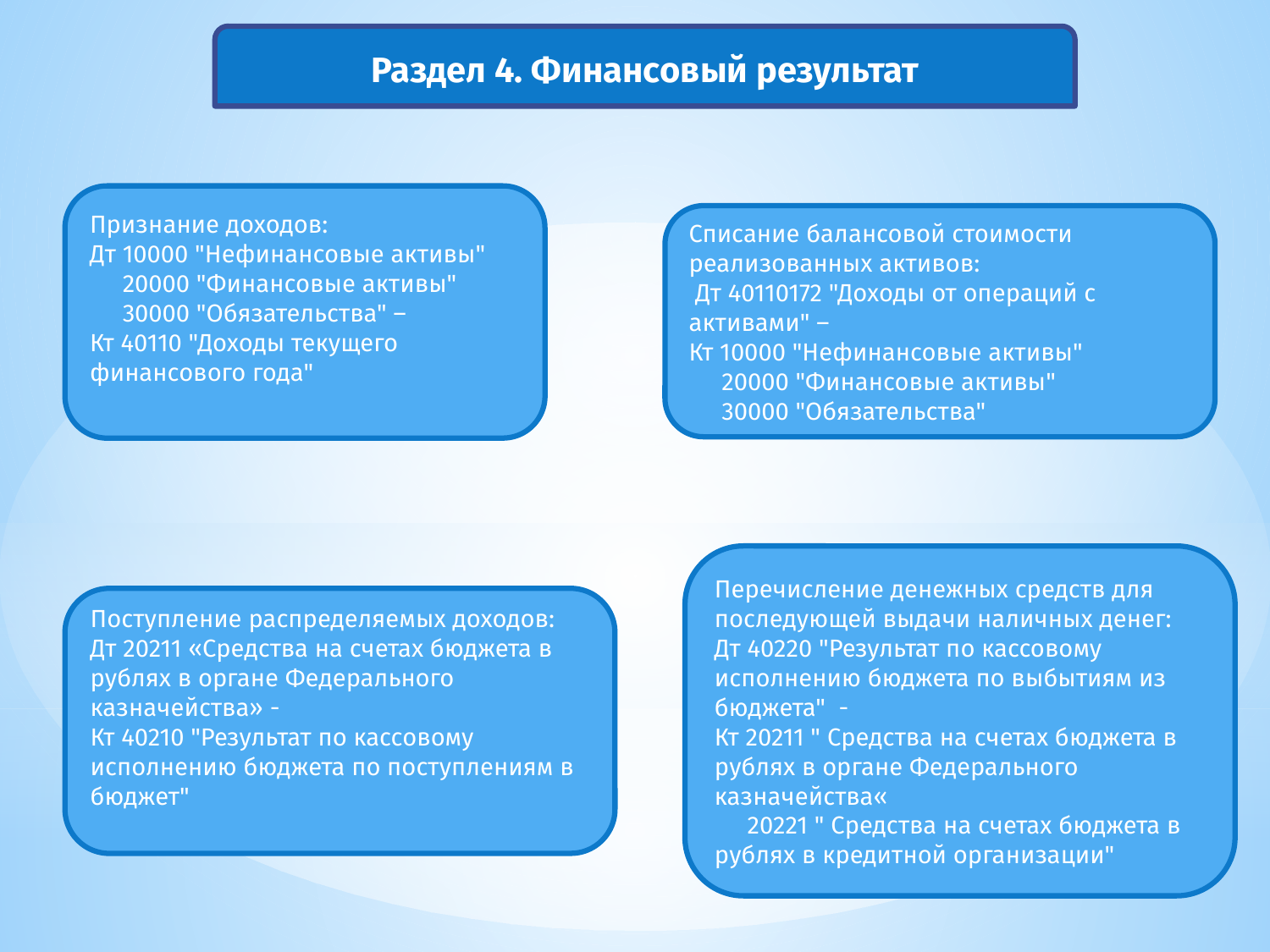

Раздел 4. Финансовый результат
Признание доходов:
Дт 10000 "Нефинансовые активы"
     20000 "Финансовые активы"
     30000 "Обязательства" –
Кт 40110 "Доходы текущего финансового года"

Списание балансовой стоимости реализованных активов:
 Дт 40110172 "Доходы от операций с активами" –
Кт 10000 "Нефинансовые активы"
     20000 "Финансовые активы"
     30000 "Обязательства"
Перечисление денежных средств для последующей выдачи наличных денег:
Дт 40220 "Результат по кассовому исполнению бюджета по выбытиям из бюджета"  -
Кт 20211 " Средства на счетах бюджета в рублях в органе Федерального казначейства«
     20221 " Средства на счетах бюджета в рублях в кредитной организации"
Поступление распределяемых доходов:
Дт 20211 «Средства на счетах бюджета в рублях в органе Федерального казначейства» -
Кт 40210 "Результат по кассовому исполнению бюджета по поступлениям в бюджет"